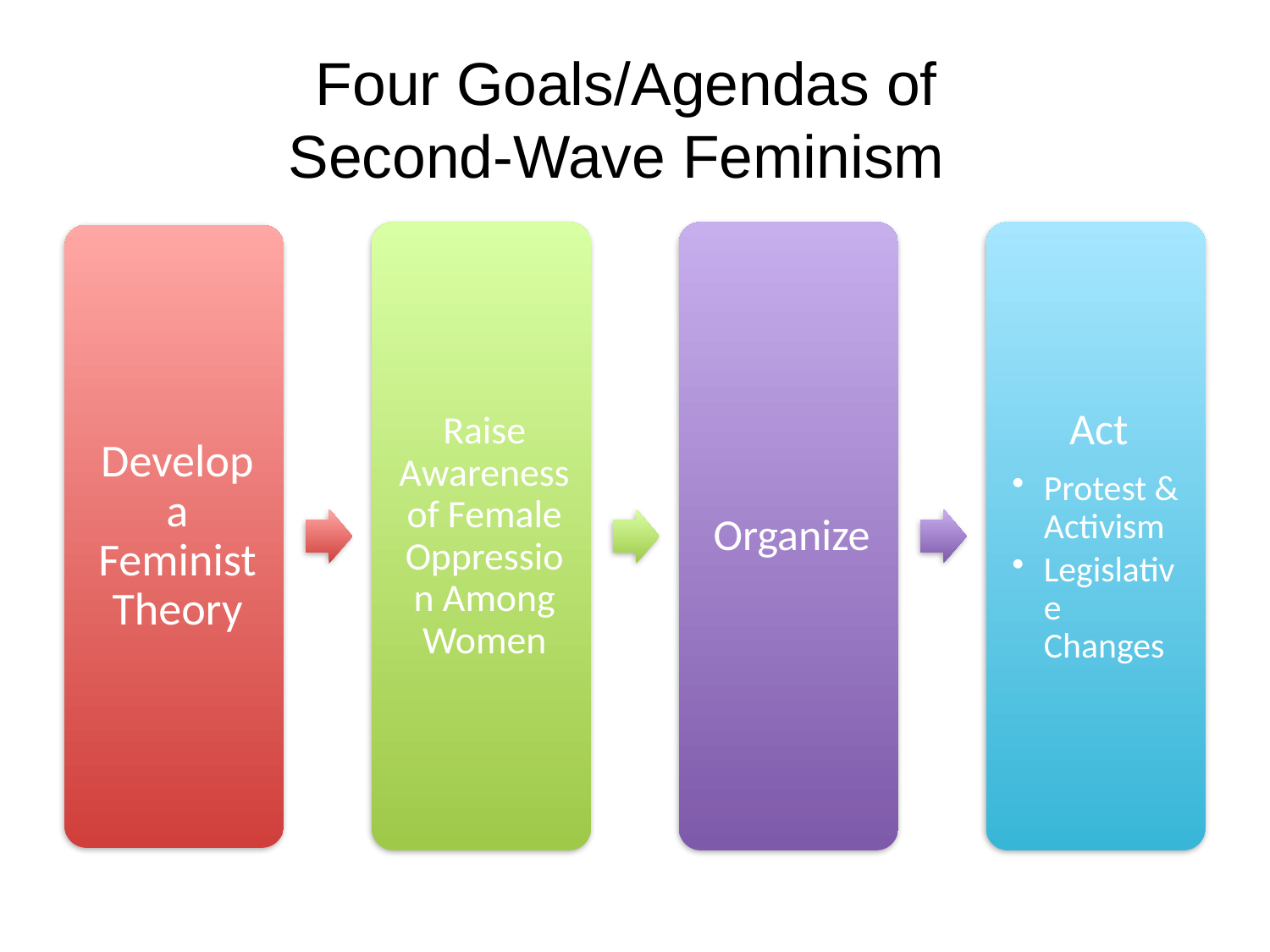

# Four Goals/Agendas of Second-Wave Feminism
Develop a Feminist Theory

Raise Awareness of Female Oppression Among Women

Organize

Act
Protest & Activism
Legislative Changes